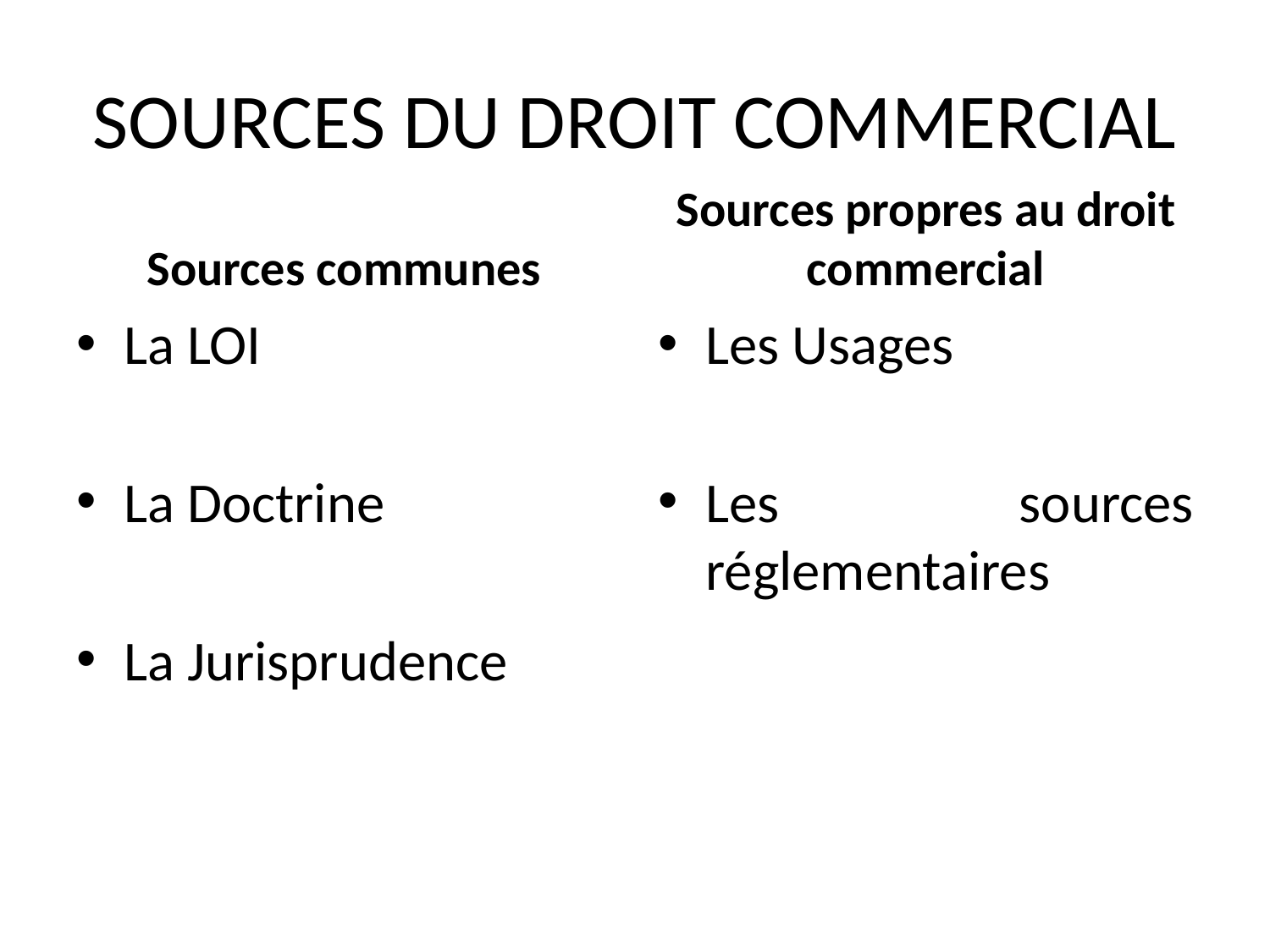

# SOURCES DU DROIT COMMERCIAL
Sources communes
Sources propres au droit commercial
La LOI

La Doctrine

La Jurisprudence

Les Usages

Les  sources réglementaires